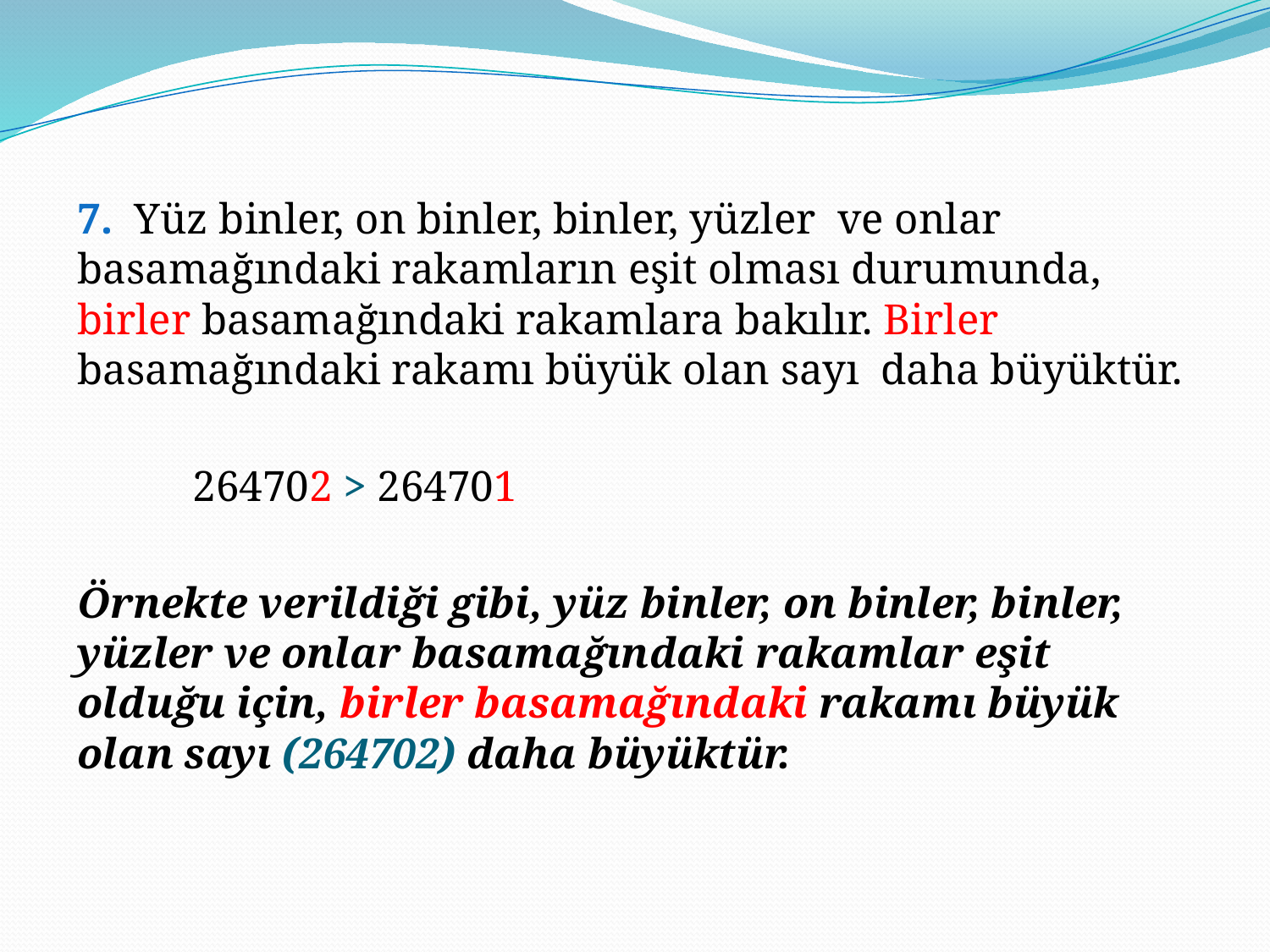

7.  Yüz binler, on binler, binler, yüzler  ve onlar basamağındaki rakamların eşit olması durumunda, birler basamağındaki rakamlara bakılır. Birler   basamağındaki rakamı büyük olan sayı  daha büyüktür.

			264702 > 264701

Örnekte verildiği gibi, yüz binler, on binler, binler, yüzler ve onlar basamağındaki rakamlar eşit olduğu için, birler basamağındaki rakamı büyük olan sayı (264702) daha büyüktür.